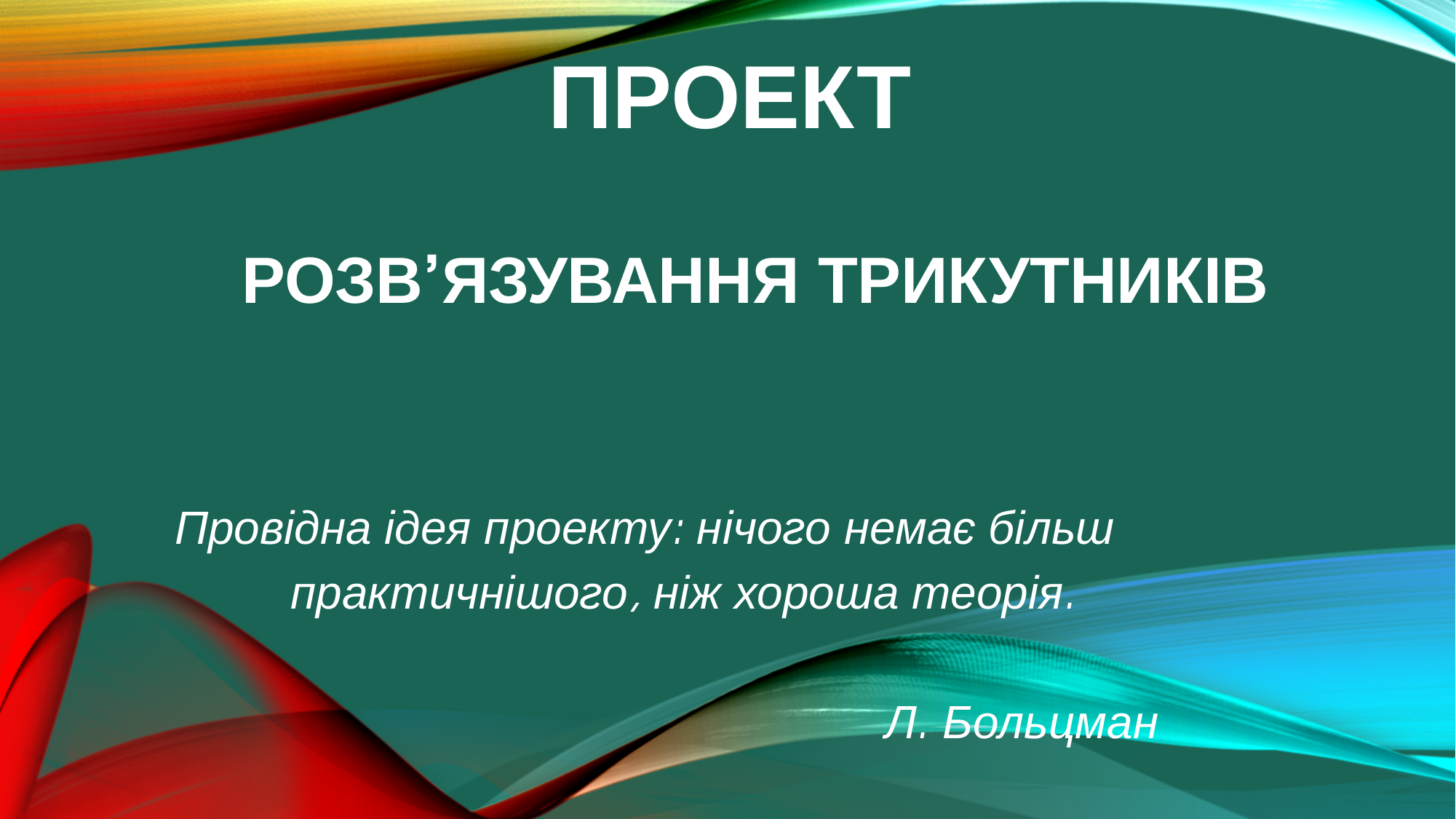

# Проект Розв’язування трикутників

Провідна ідея проекту: нічого немає більш
         практичнішого, ніж хороша теорія.

                                                       Л. Больцман